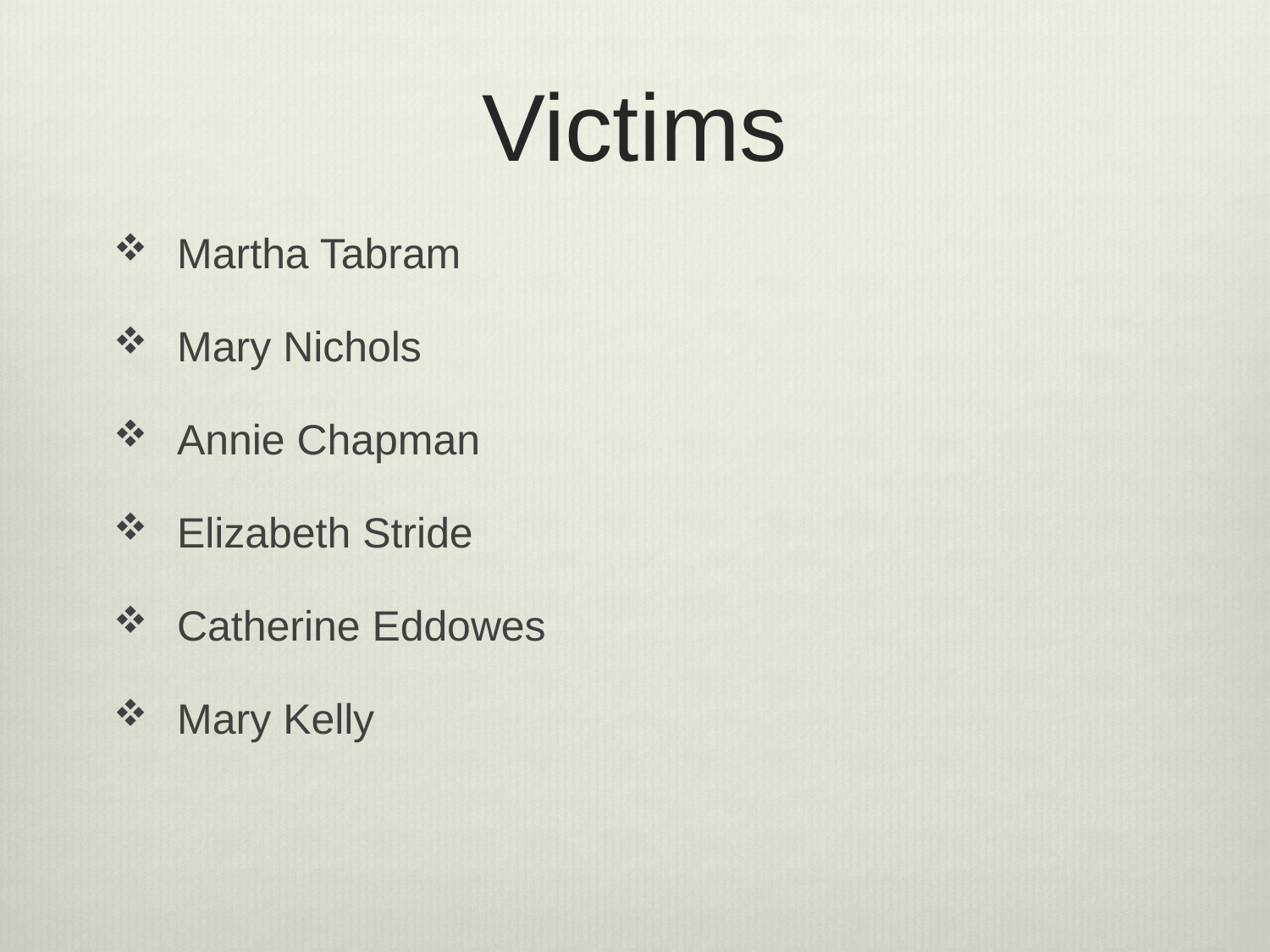

# Victims
Martha Tabram
Mary Nichols
Annie Chapman
Elizabeth Stride
Catherine Eddowes
Mary Kelly